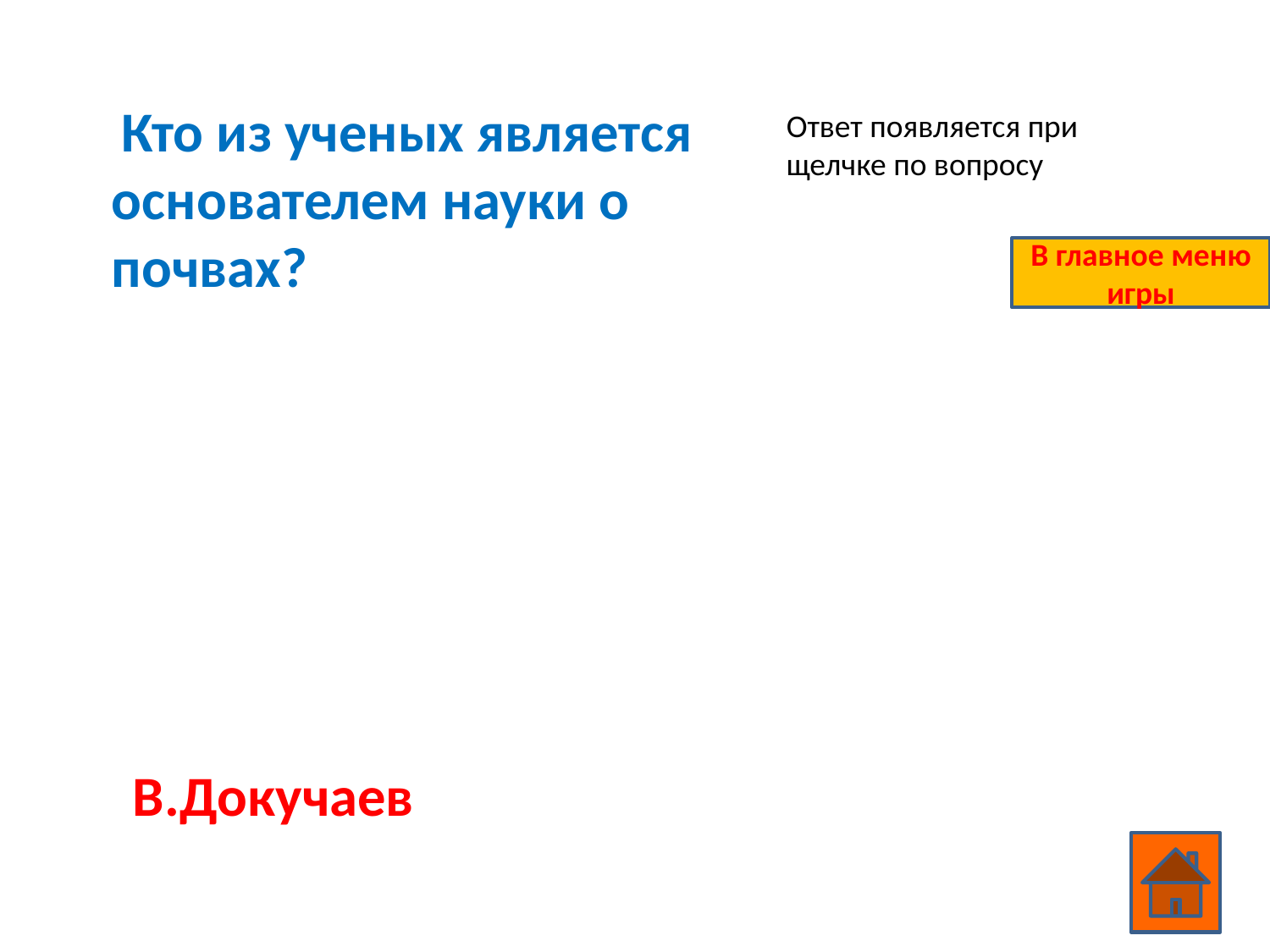

Кто из ученых является основателем науки о почвах?
Ответ появляется при щелчке по вопросу
В главное меню игры
 В.Докучаев